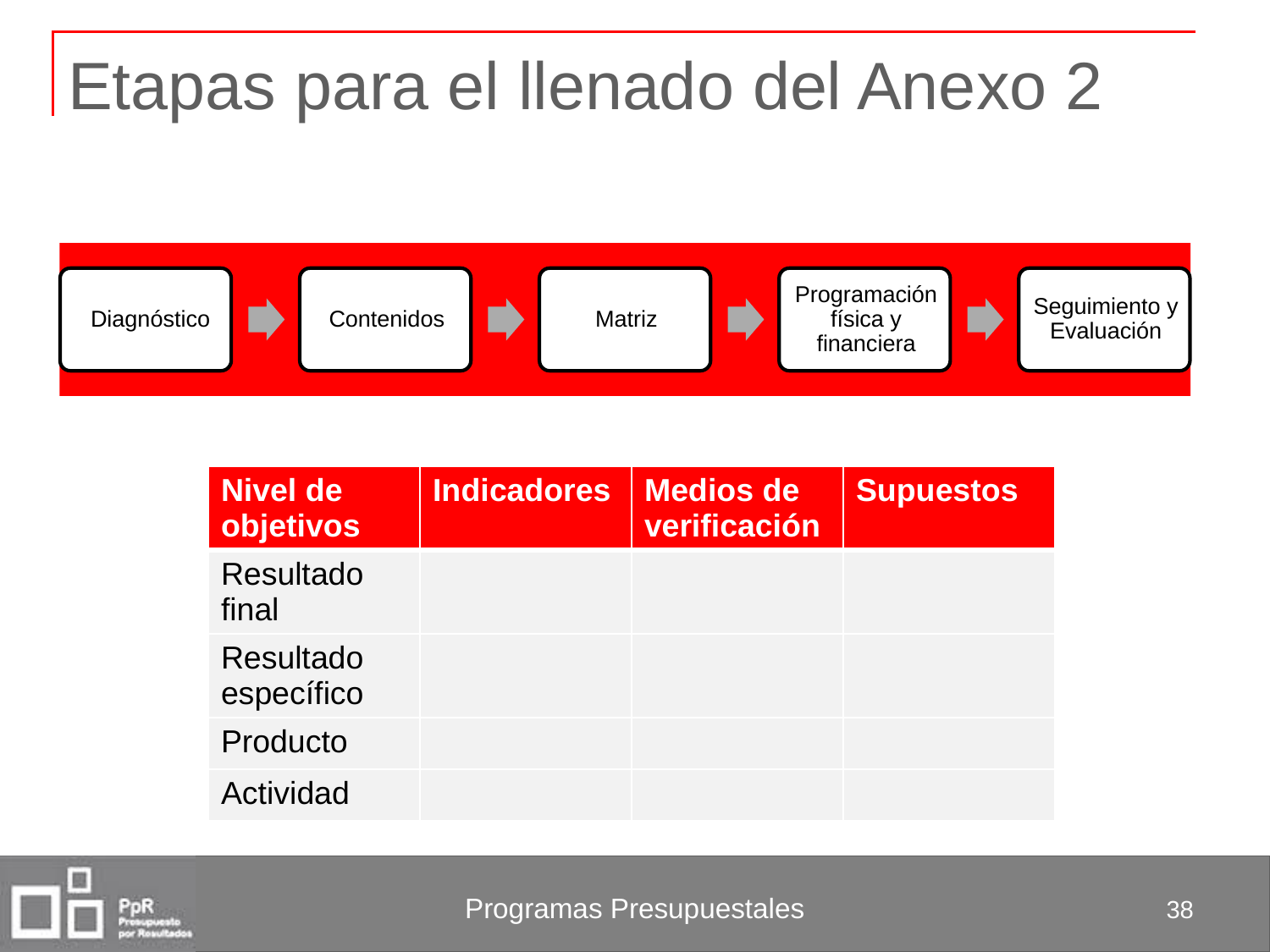

# Etapas para el llenado del Anexo 2
 Diagnóstico

Contenidos

Matriz

Programación física y financiera

Seguimiento y Evaluación
| Nivel de objetivos | Indicadores | Medios de verificación | Supuestos |
| --- | --- | --- | --- |
| Resultado final |  |  |  |
| Resultado específico |  |  |  |
| Producto |  |  |  |
| Actividad |  |  |  |
38
Programas Presupuestales